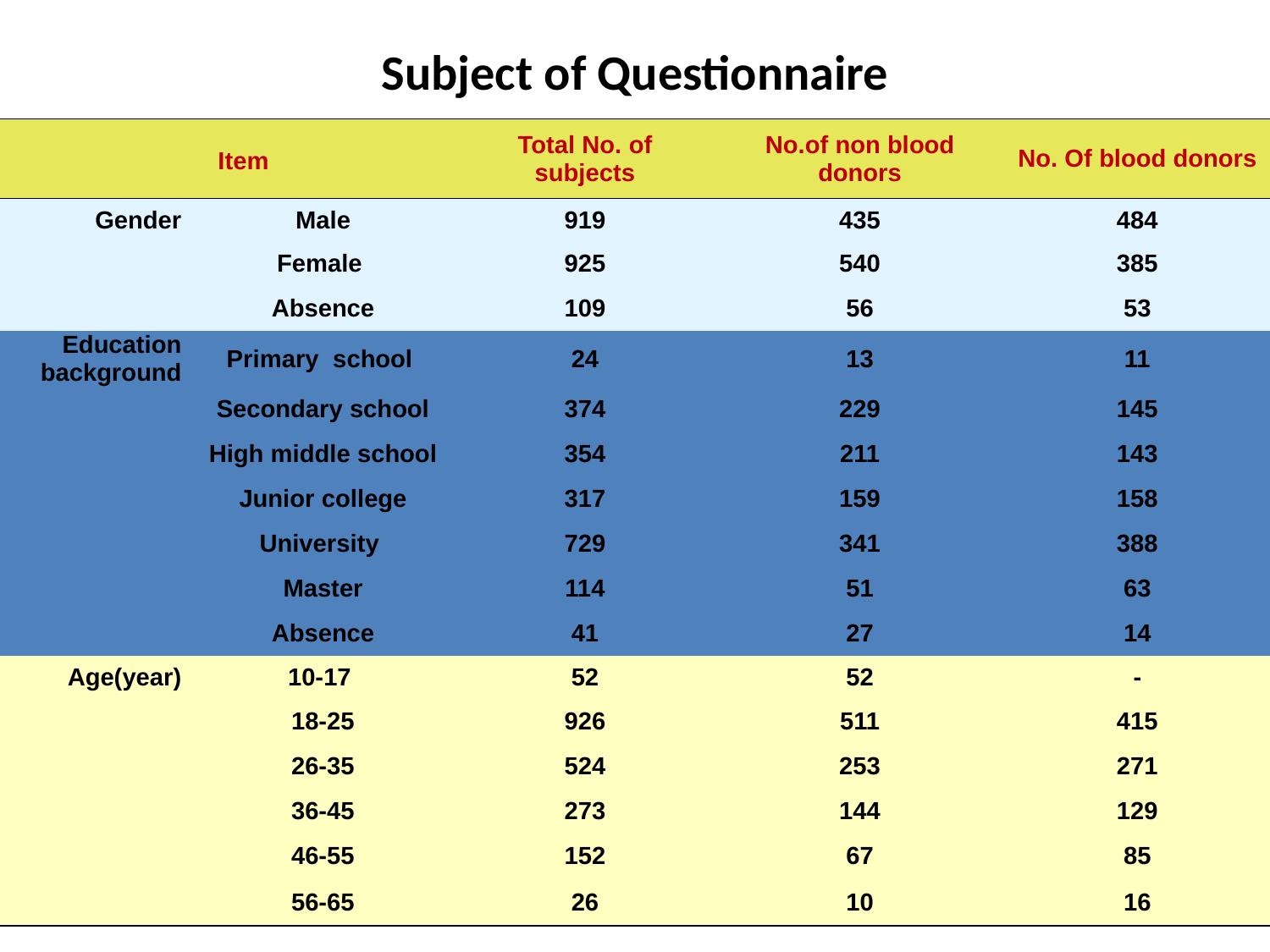

# Subject of Questionnaire
| Item |  | Total No. of subjects | No.of non blood donors | No. Of blood donors |
| --- | --- | --- | --- | --- |
| Gender | Male | 919 | 435 | 484 |
|  | Female | 925 | 540 | 385 |
|  | Absence | 109 | 56 | 53 |
| Education background | Primary school | 24 | 13 | 11 |
|  | Secondary school | 374 | 229 | 145 |
|  | High middle school | 354 | 211 | 143 |
|  | Junior college | 317 | 159 | 158 |
|  | University | 729 | 341 | 388 |
|  | Master | 114 | 51 | 63 |
|  | Absence | 41 | 27 | 14 |
| Age(year) | 10-17 | 52 | 52 | - |
|  | 18-25 | 926 | 511 | 415 |
|  | 26-35 | 524 | 253 | 271 |
|  | 36-45 | 273 | 144 | 129 |
|  | 46-55 | 152 | 67 | 85 |
|  | 56-65 | 26 | 10 | 16 |